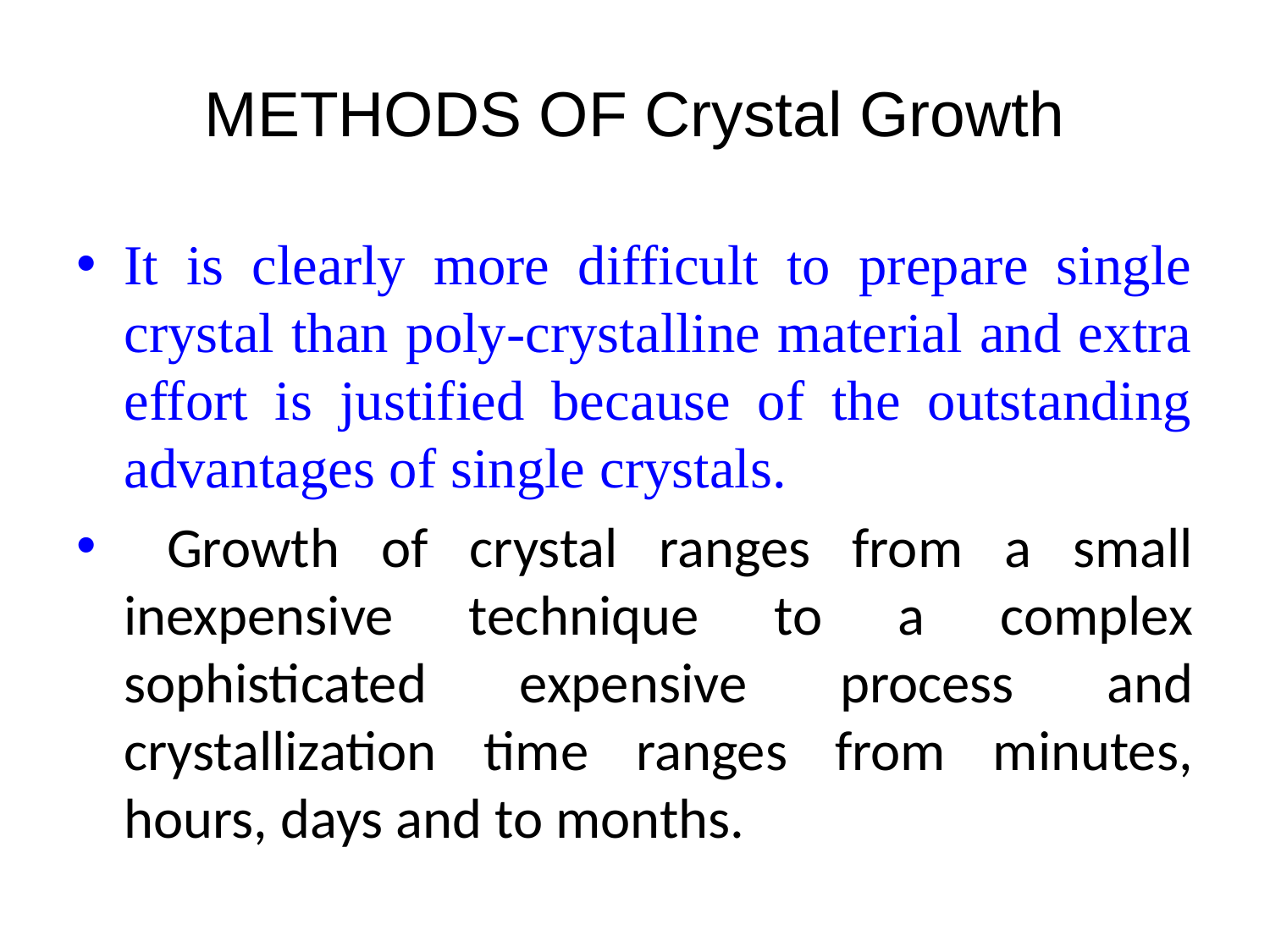

# METHODS OF Crystal Growth
It is clearly more difficult to prepare single crystal than poly-crystalline material and extra effort is justified because of the outstanding advantages of single crystals.
 Growth of crystal ranges from a small inexpensive technique to a complex sophisticated expensive process and crystallization time ranges from minutes, hours, days and to months.